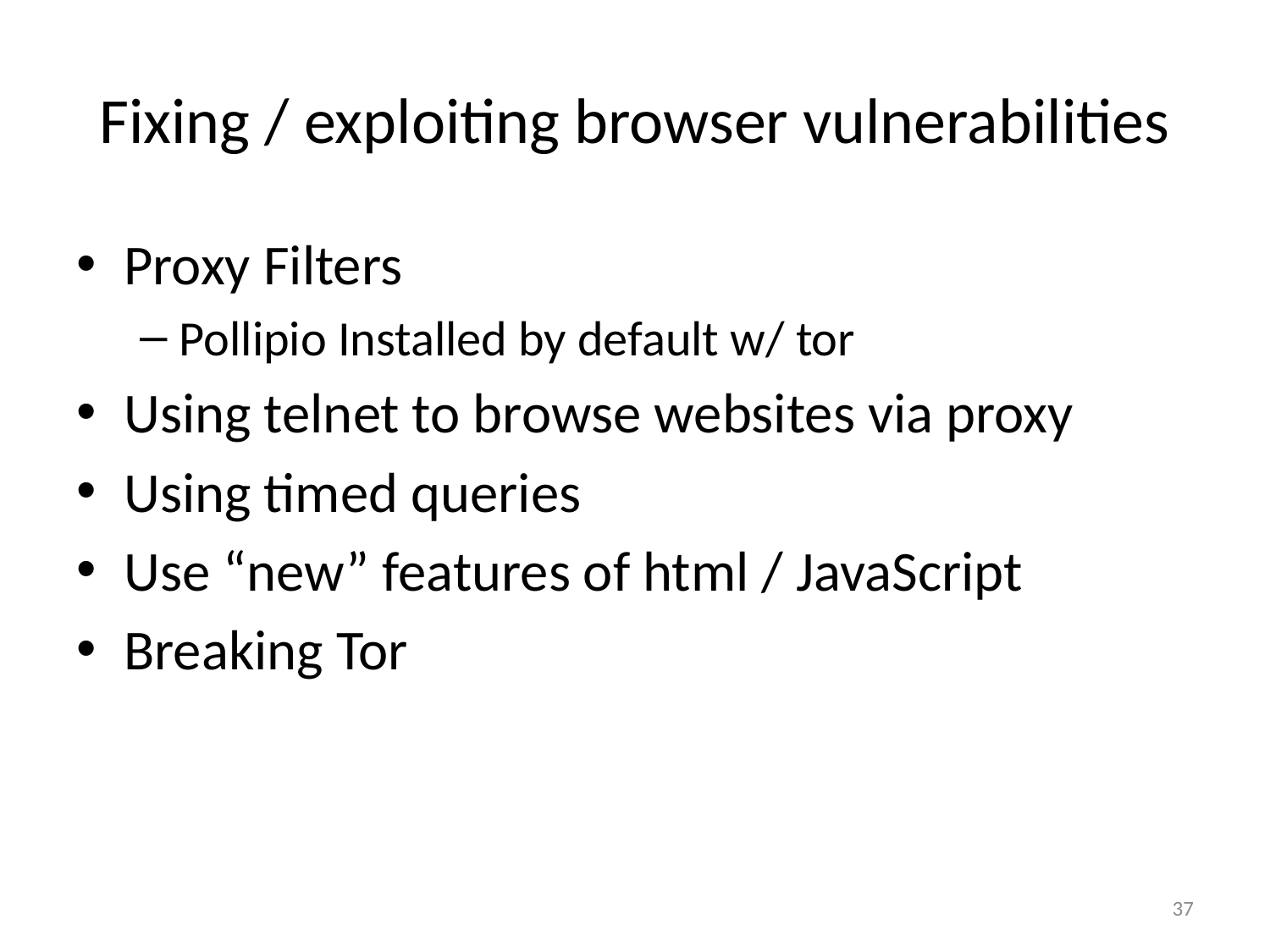

# Fixing / exploiting browser vulnerabilities
Proxy Filters
Pollipio Installed by default w/ tor
Using telnet to browse websites via proxy
Using timed queries
Use “new” features of html / JavaScript
Breaking Tor
37